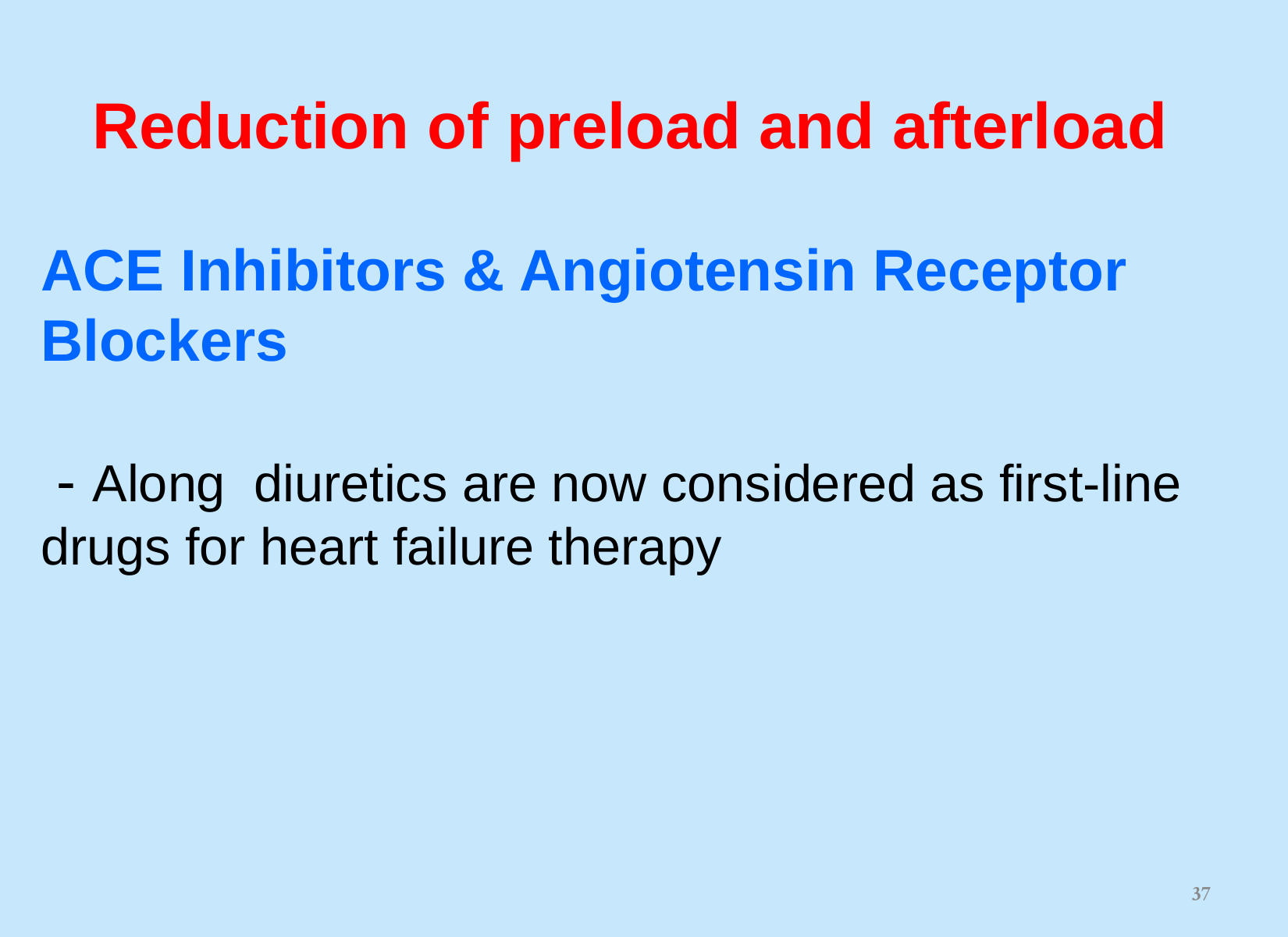

Reduction of preload and afterload
ACE Inhibitors & Angiotensin Receptor  Blockers

 - Along  diuretics are now considered as first-line drugs for heart failure therapy

37